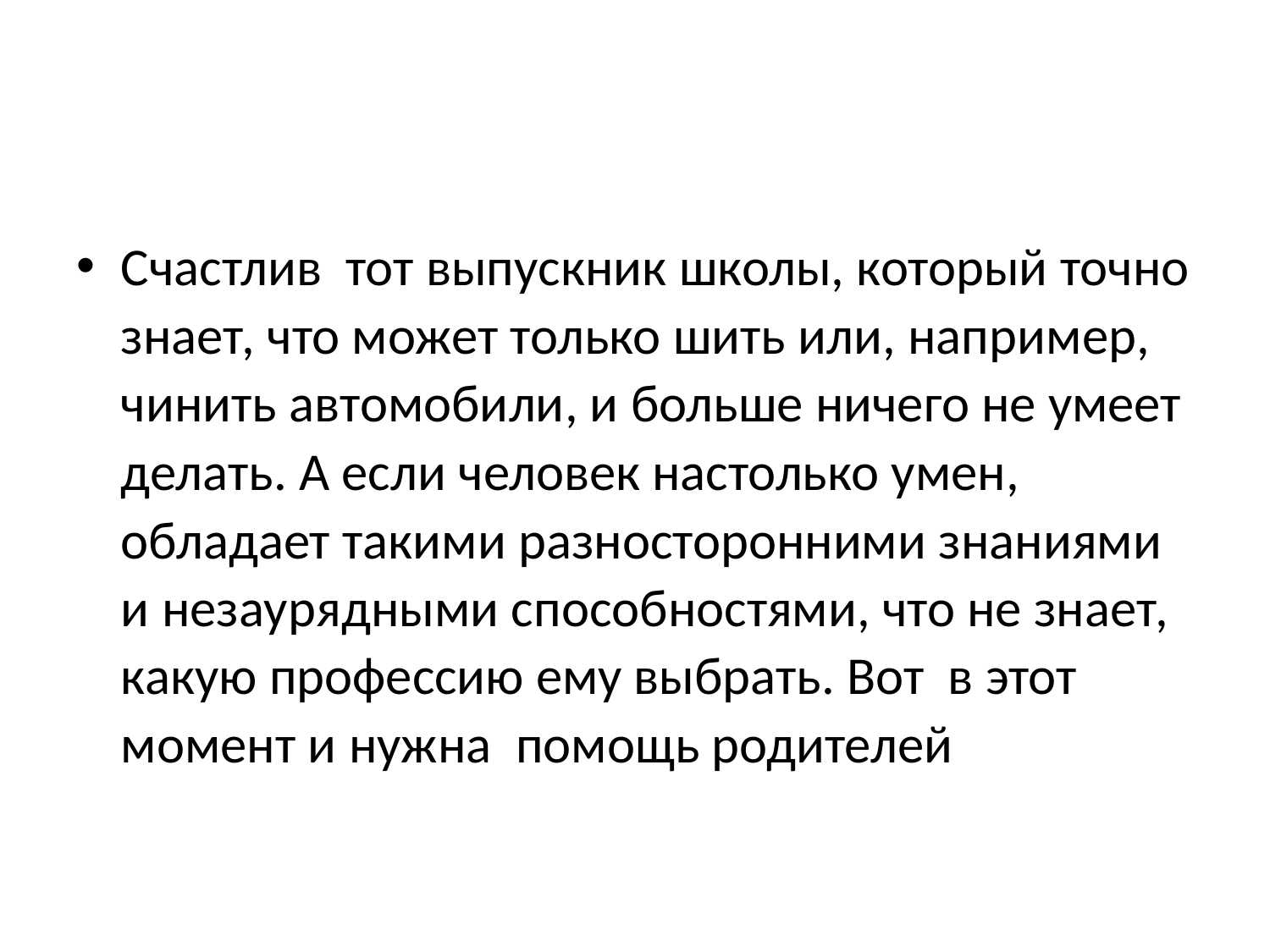

#
Счастлив  тот выпускник школы, который точно знает, что может только шить или, например, чинить автомобили, и больше ничего не умеет делать. А если человек настолько умен, обладает такими разносторонними знаниями и незаурядными способностями, что не знает, какую профессию ему выбрать. Вот  в этот момент и нужна  помощь родителей